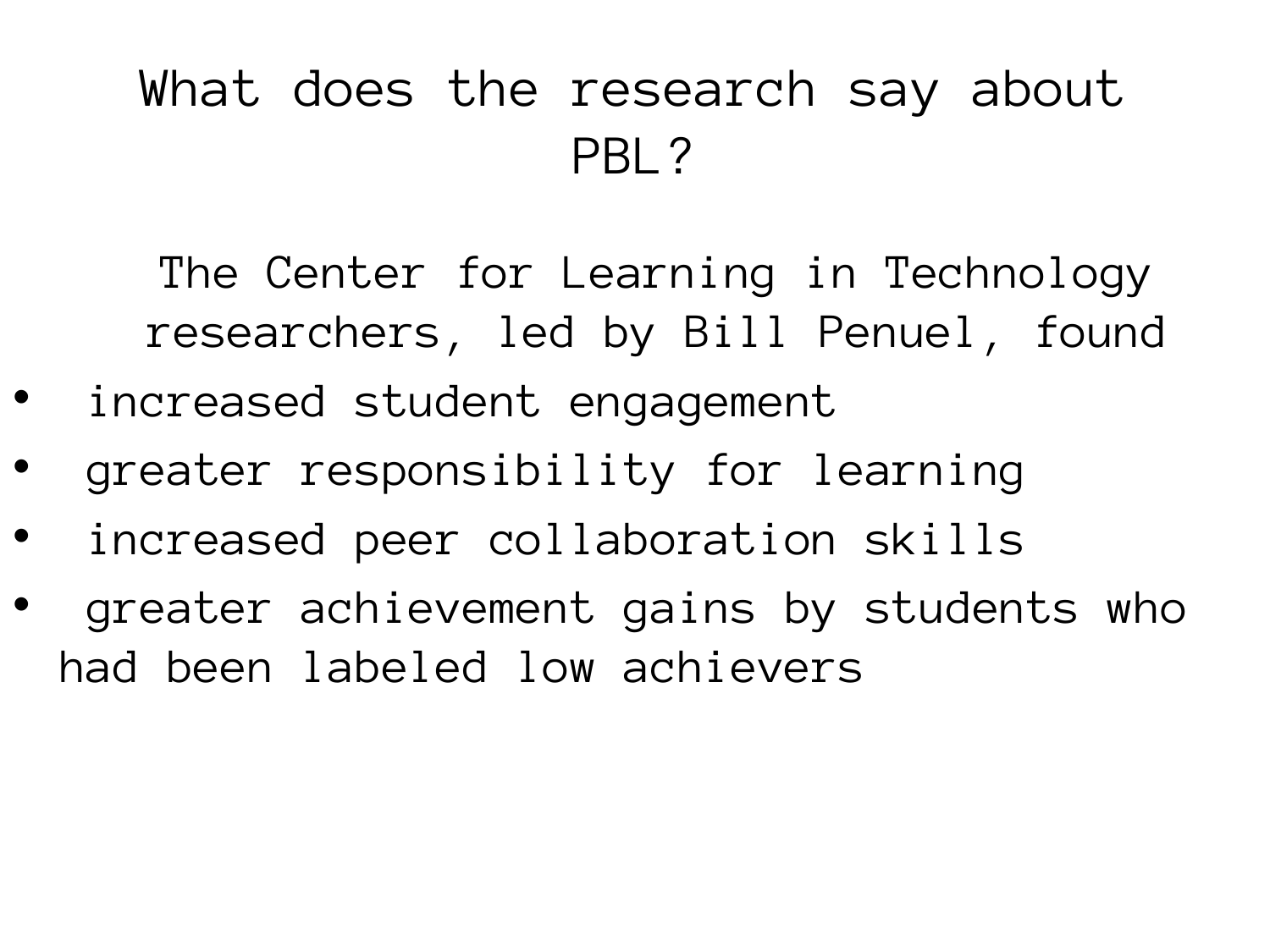

# What does the research say about PBL?
  The Center for Learning in Technology researchers, led by Bill Penuel, found
 increased student engagement
 greater responsibility for learning
 increased peer collaboration skills
 greater achievement gains by students who   had been labeled low achievers